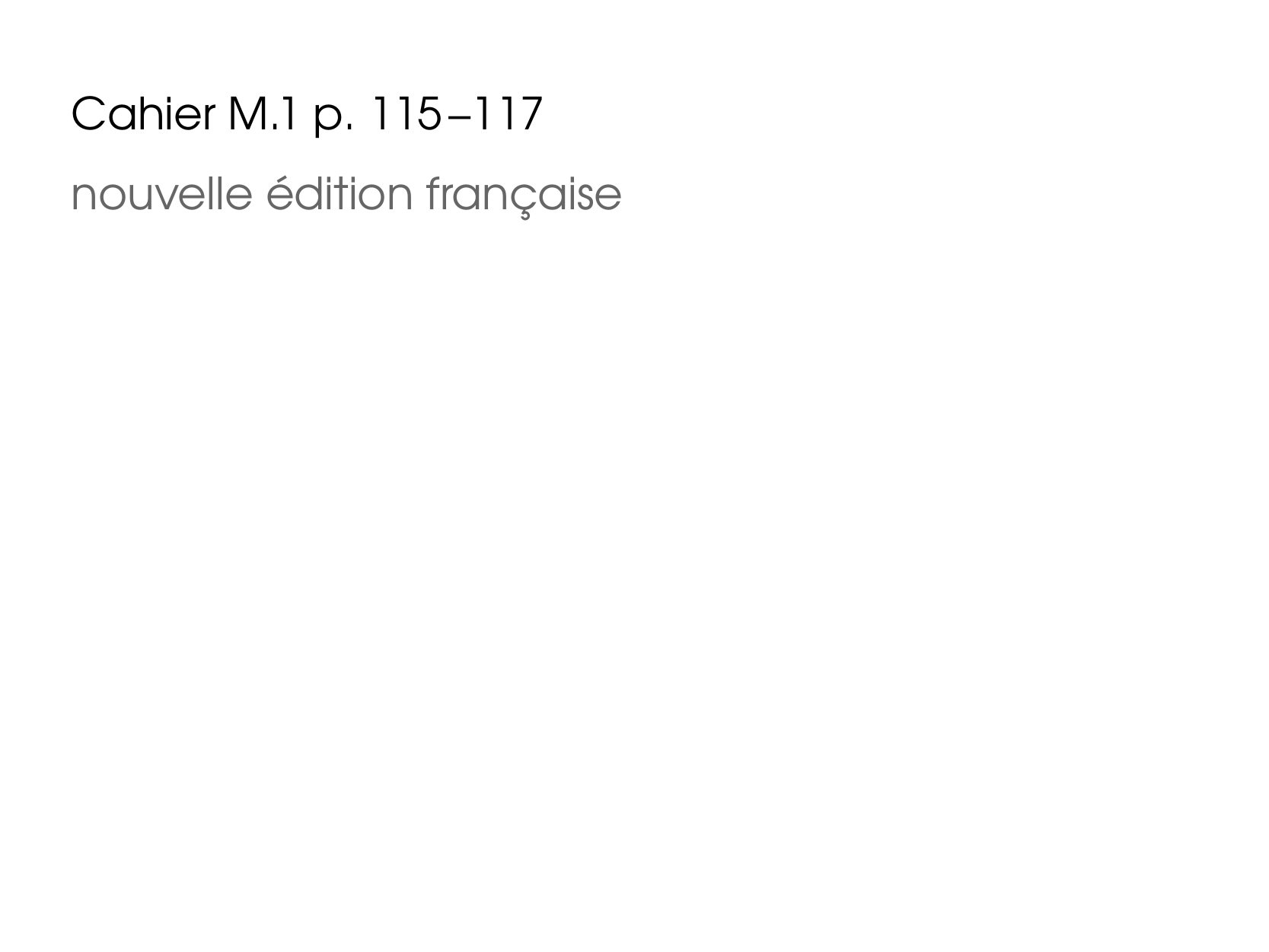

Cahier M.1 p. 115 –117
nouvelle édition française